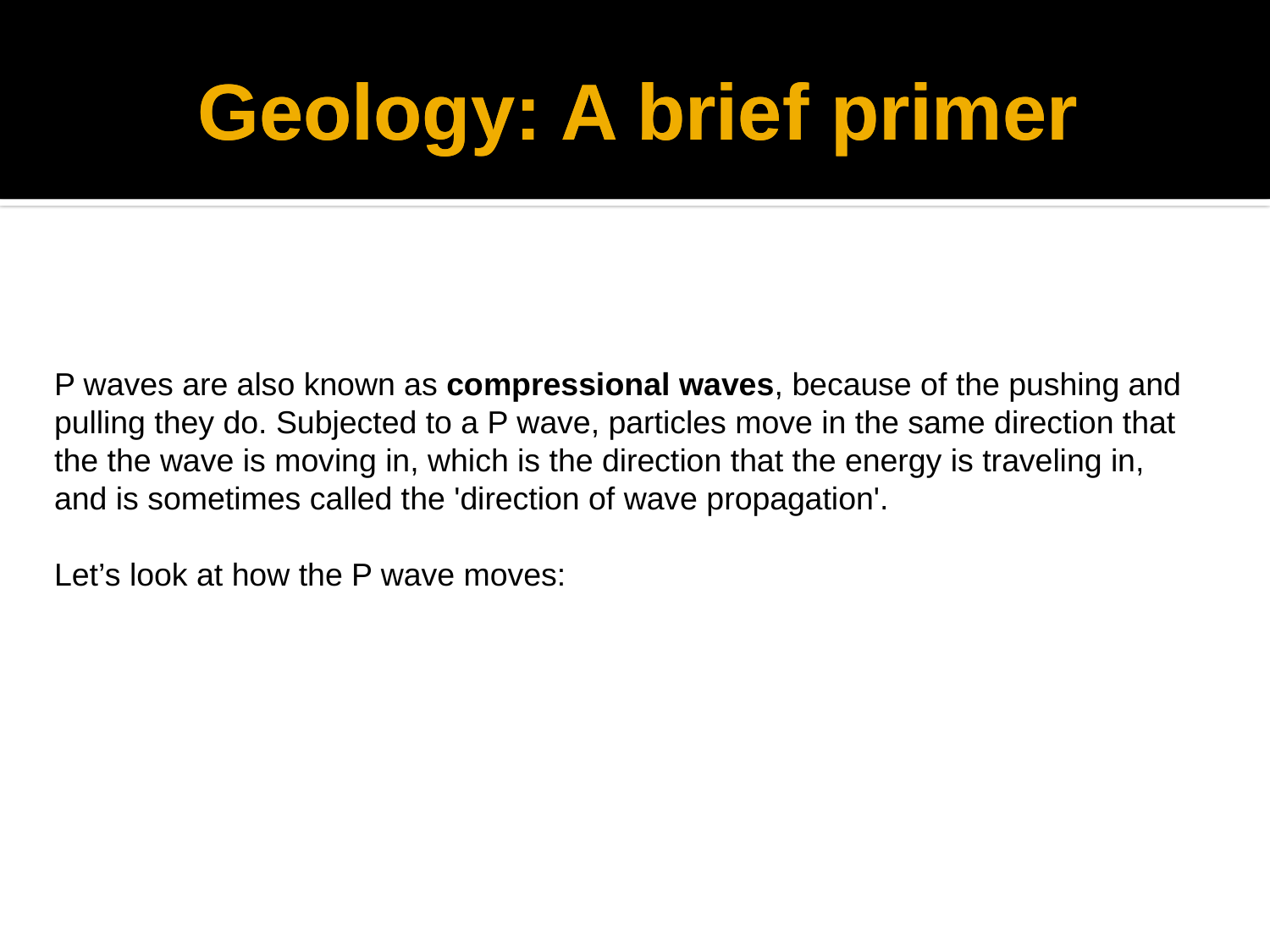

# Geology: A brief primer
Geology: A brief primer
P waves are also known as compressional waves, because of the pushing and pulling they do. Subjected to a P wave, particles move in the same direction that the the wave is moving in, which is the direction that the energy is traveling in, and is sometimes called the 'direction of wave propagation'.

Let’s look at how the P wave moves: